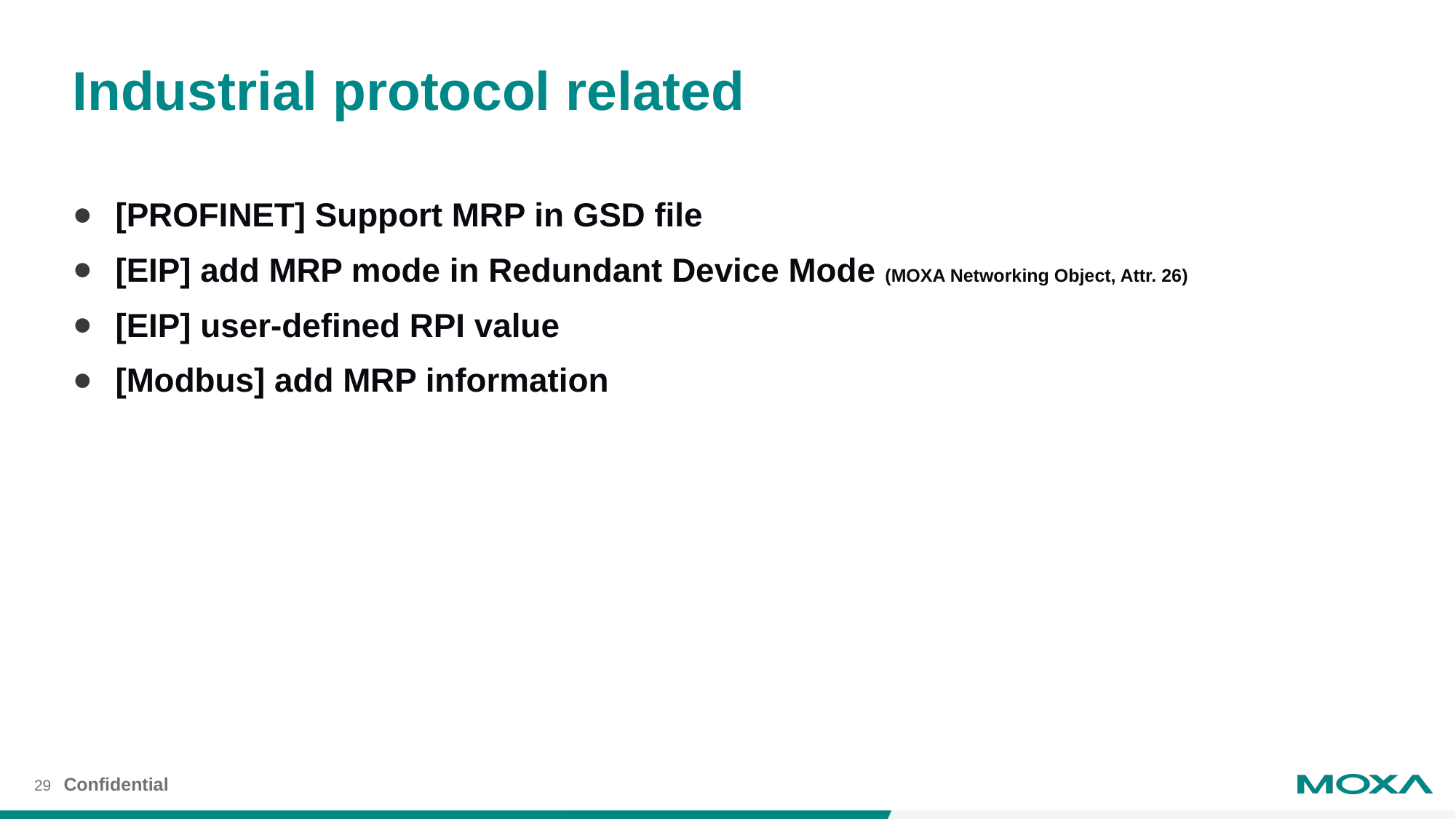

# Industrial protocol related
[PROFINET] Support MRP in GSD file
[EIP] add MRP mode in Redundant Device Mode (MOXA Networking Object, Attr. 26)
[EIP] user-defined RPI value
[Modbus] add MRP information